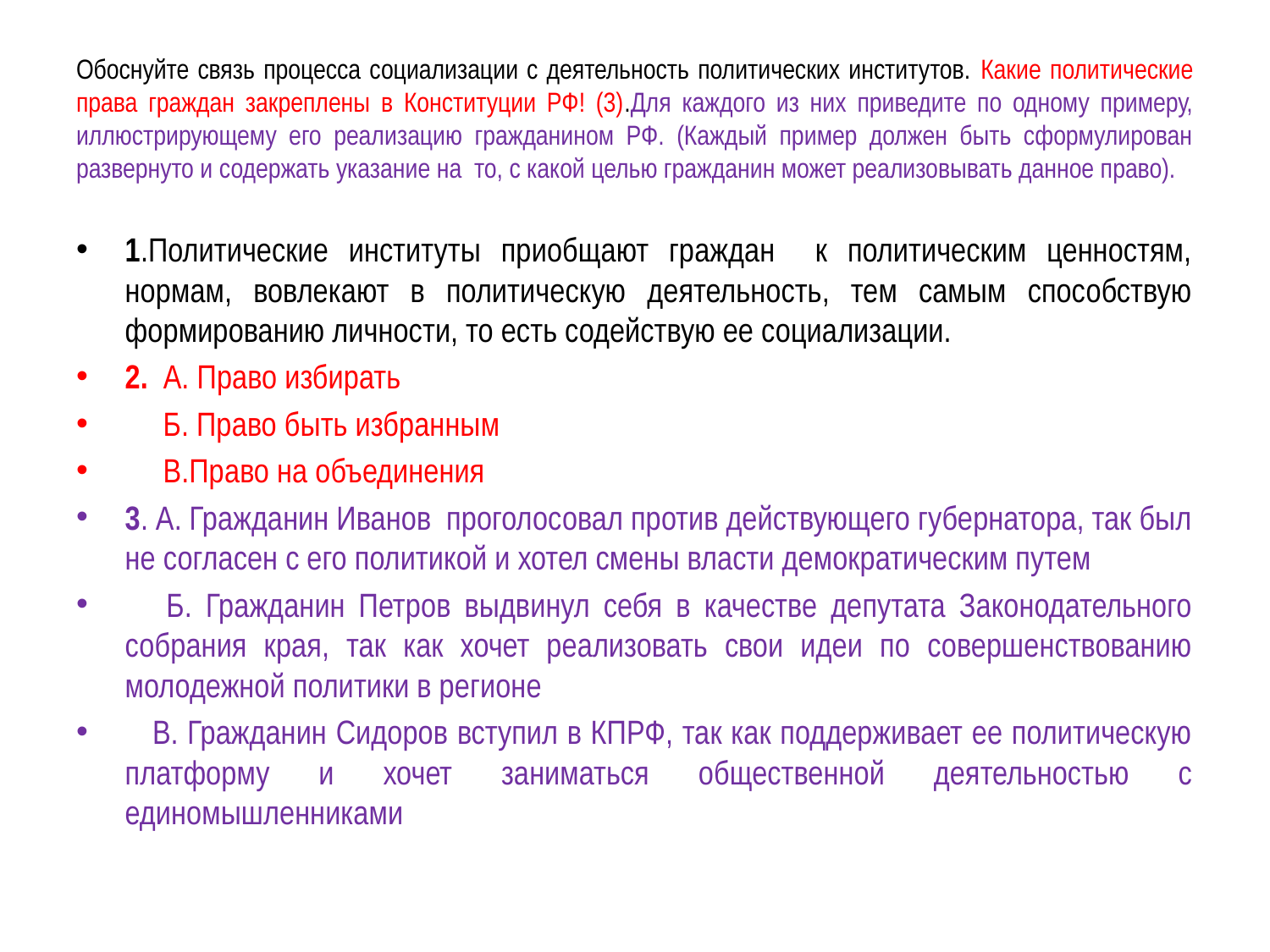

# Обоснуйте связь процесса социализации с деятельность политических институтов. Какие политические права граждан закреплены в Конституции РФ! (3).Для каждого из них приведите по одному примеру, иллюстрирующему его реализацию гражданином РФ. (Каждый пример должен быть сформулирован развернуто и содержать указание на  то, с какой целью гражданин может реализовывать данное право).
1.Политические институты приобщают граждан  к политическим ценностям, нормам, вовлекают в политическую деятельность, тем самым способствую формированию личности, то есть содействую ее социализации.
2.  А. Право избирать
     Б. Право быть избранным
     В.Право на объединения
3. А. Гражданин Иванов  проголосовал против действующего губернатора, так был не согласен с его политикой и хотел смены власти демократическим путем
   Б. Гражданин Петров выдвинул себя в качестве депутата Законодательного собрания края, так как хочет реализовать свои идеи по совершенствованию молодежной политики в регионе
   В. Гражданин Сидоров вступил в КПРФ, так как поддерживает ее политическую платформу и хочет заниматься общественной деятельностью с единомышленниками